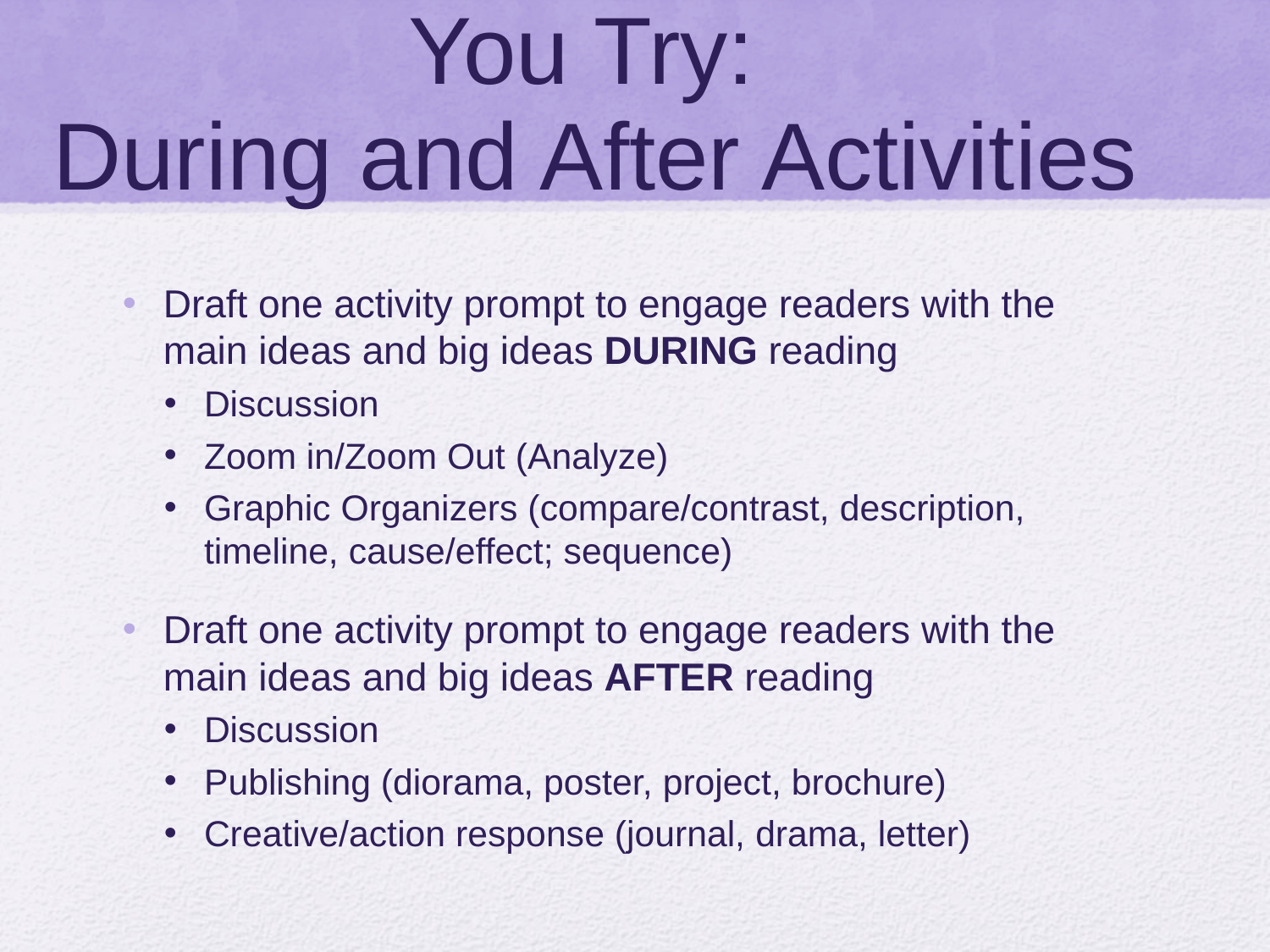

# You Try: During and After Activities
Draft one activity prompt to engage readers with the main ideas and big ideas DURING reading
Discussion
Zoom in/Zoom Out (Analyze)
Graphic Organizers (compare/contrast, description, timeline, cause/effect; sequence)
Draft one activity prompt to engage readers with the main ideas and big ideas AFTER reading
Discussion
Publishing (diorama, poster, project, brochure)
Creative/action response (journal, drama, letter)